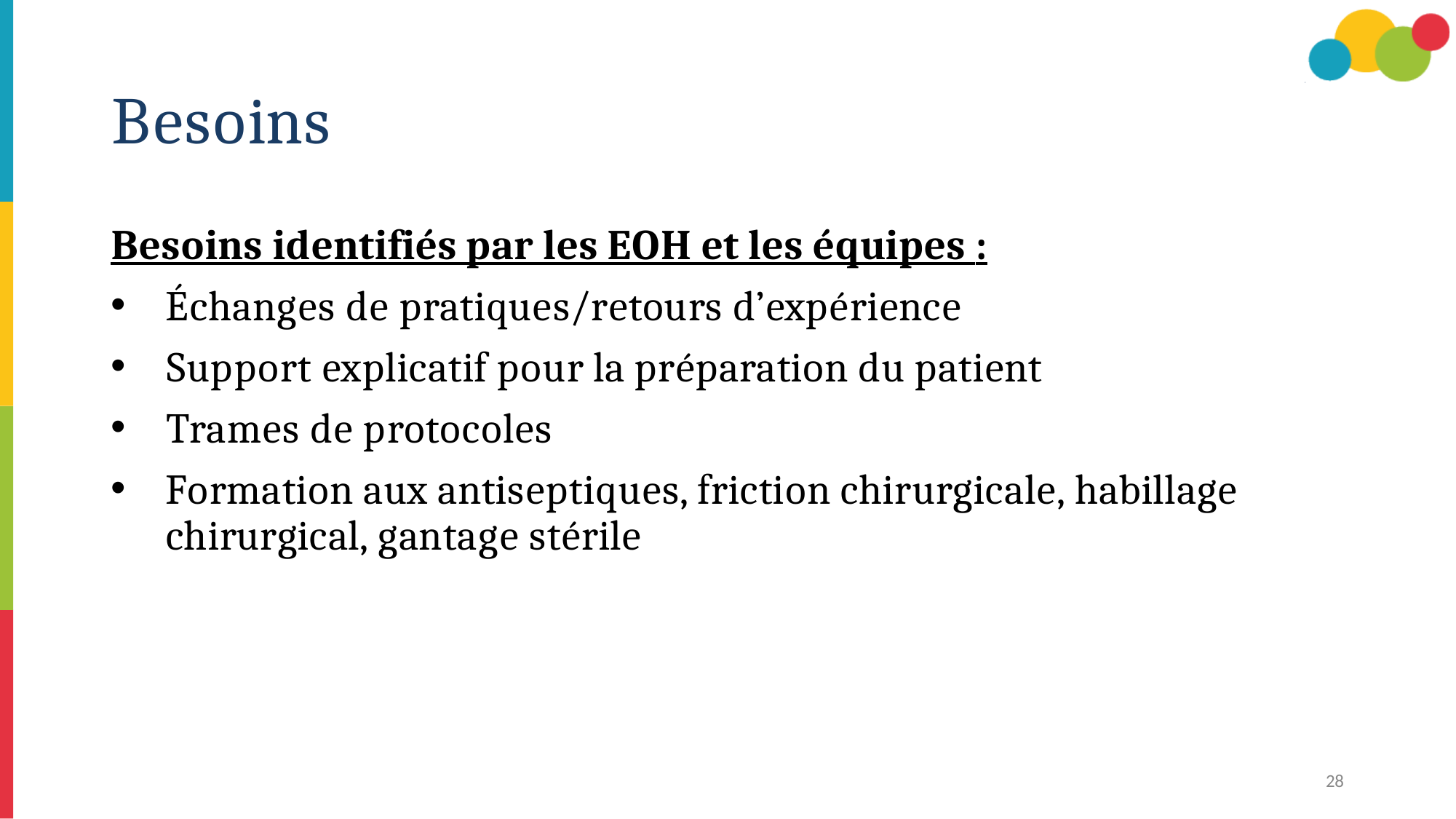

# Besoins
Besoins identifiés par les EOH et les équipes :
Échanges de pratiques/retours d’expérience
Support explicatif pour la préparation du patient
Trames de protocoles
Formation aux antiseptiques, friction chirurgicale, habillage chirurgical, gantage stérile
28